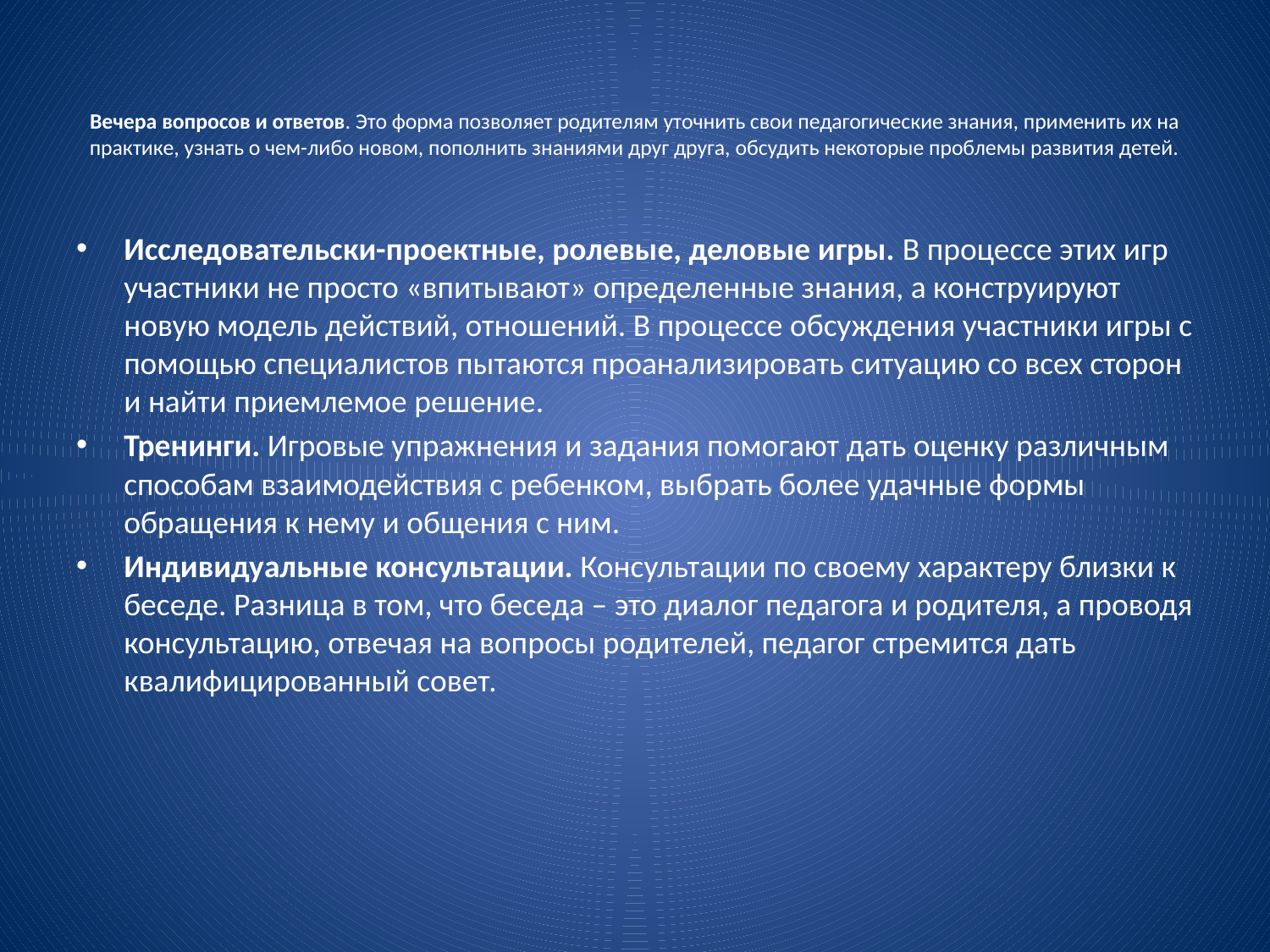

# Вечера вопросов и ответов. Это форма позволяет родителям уточнить свои педагогические знания, применить их на практике, узнать о чем-либо новом, пополнить знаниями друг друга, обсудить некоторые проблемы развития детей.
Исследовательски-проектные, ролевые, деловые игры. В процессе этих игр участники не просто «впитывают» определенные знания, а конструируют новую модель действий, отношений. В процессе обсуждения участники игры с помощью специалистов пытаются проанализировать ситуацию со всех сторон и найти приемлемое решение.
Тренинги. Игровые упражнения и задания помогают дать оценку различным способам взаимодействия с ребенком, выбрать более удачные формы обращения к нему и общения с ним.
Индивидуальные консультации. Консультации по своему характеру близки к беседе. Разница в том, что беседа – это диалог педагога и родителя, а проводя консультацию, отвечая на вопросы родителей, педагог стремится дать квалифицированный совет.